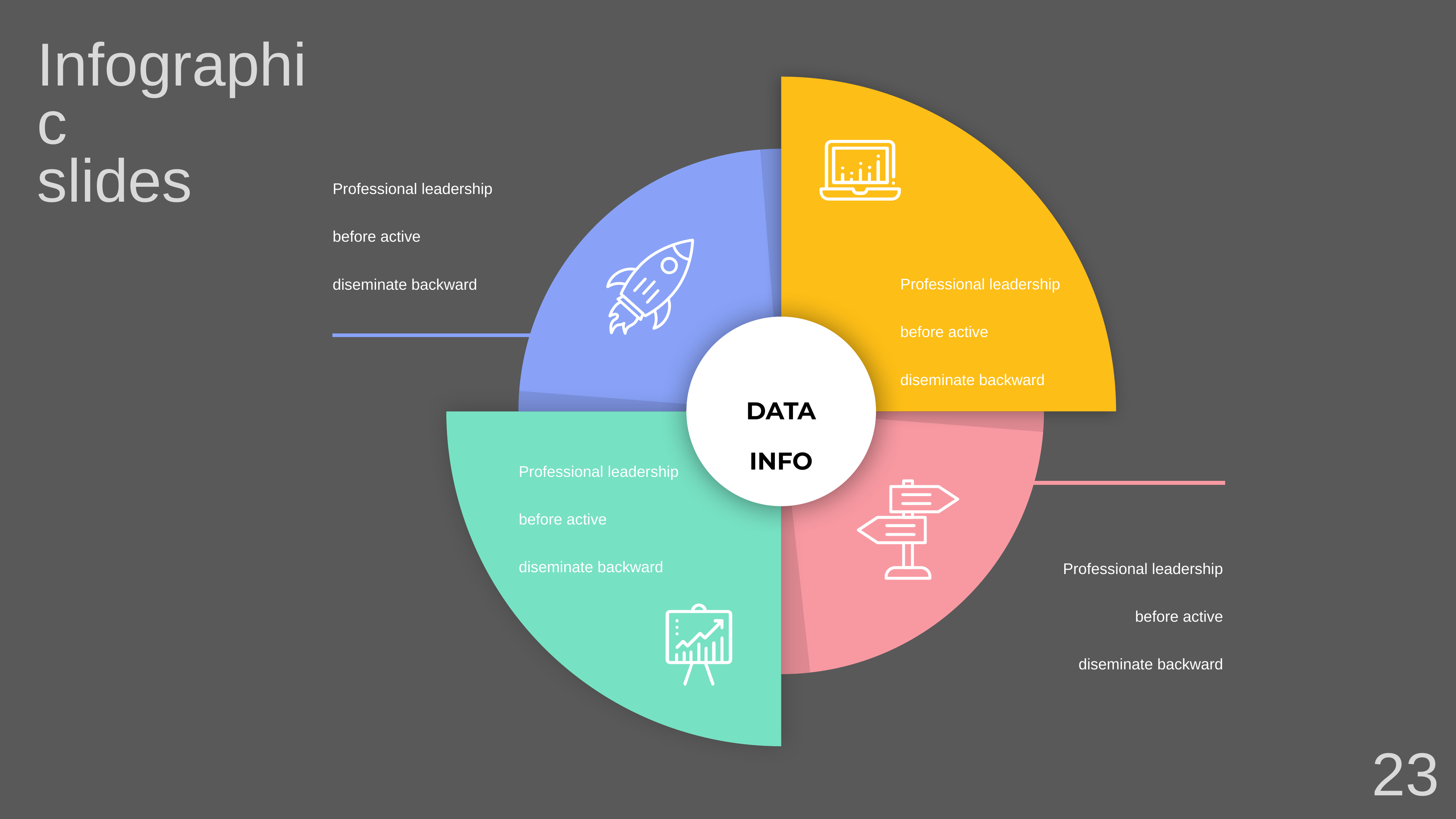

Infographic
slides

Professional leadership before active diseminate backward

Professional leadership before active diseminate backward

DATA
INFO
Professional leadership before active diseminate backward

Professional leadership before active diseminate backward

23.